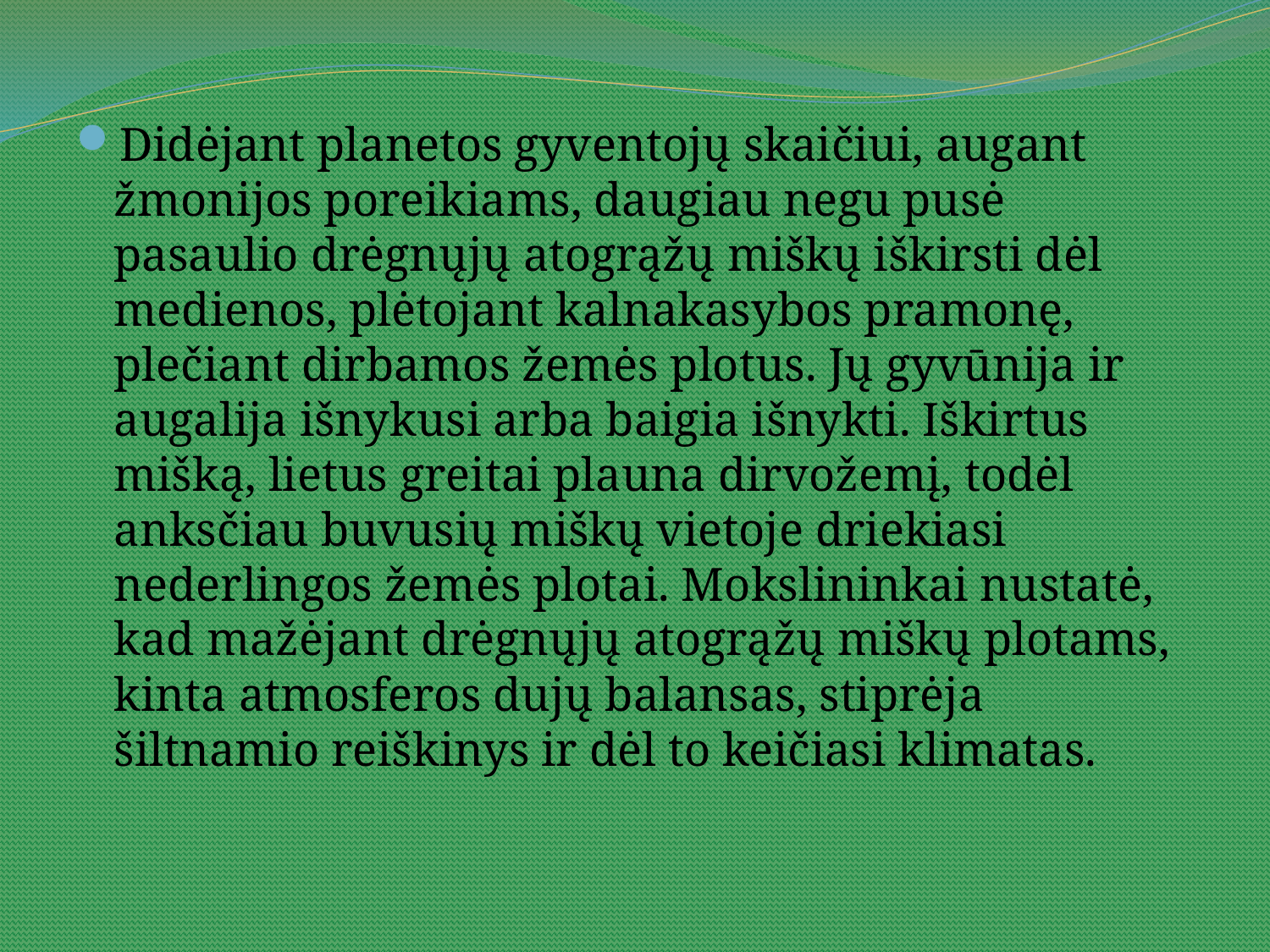

Didėjant planetos gyventojų skaičiui, augant žmonijos poreikiams, daugiau negu pusė pasaulio drėgnųjų atogrąžų miškų iškirsti dėl medienos, plėtojant kalnakasybos pramonę, plečiant dirbamos žemės plotus. Jų gyvūnija ir augalija išnykusi arba baigia išnykti. Iškirtus mišką, lietus greitai plauna dirvožemį, todėl anksčiau buvusių miškų vietoje driekiasi nederlingos žemės plotai. Mokslininkai nustatė, kad mažėjant drėgnųjų atogrąžų miškų plotams, kinta atmosferos dujų balansas, stiprėja šiltnamio reiškinys ir dėl to keičiasi klimatas.